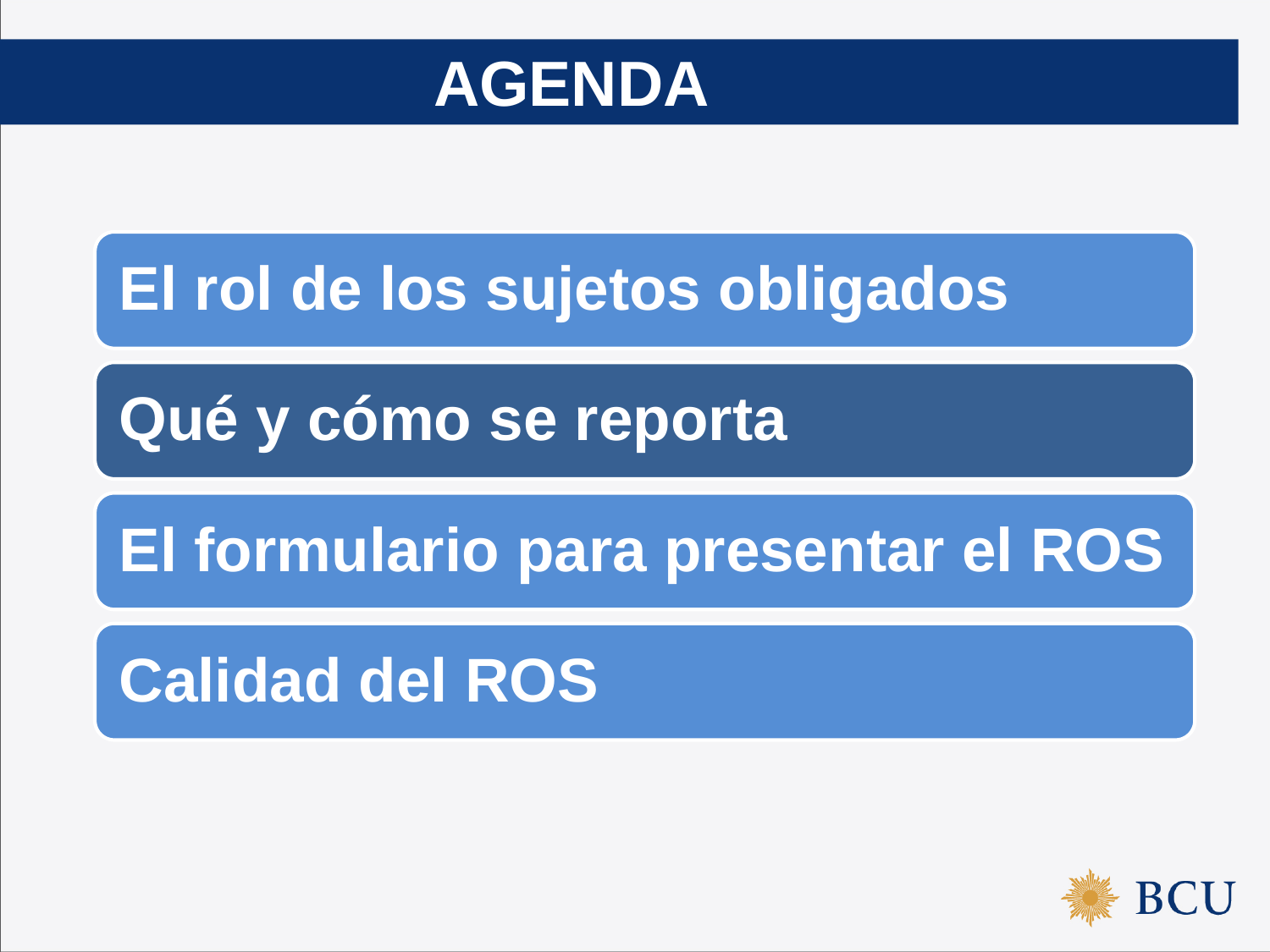

AGENDA
El rol de los sujetos obligados
Qué y cómo se reporta
El formulario para presentar el ROS
Calidad del ROS